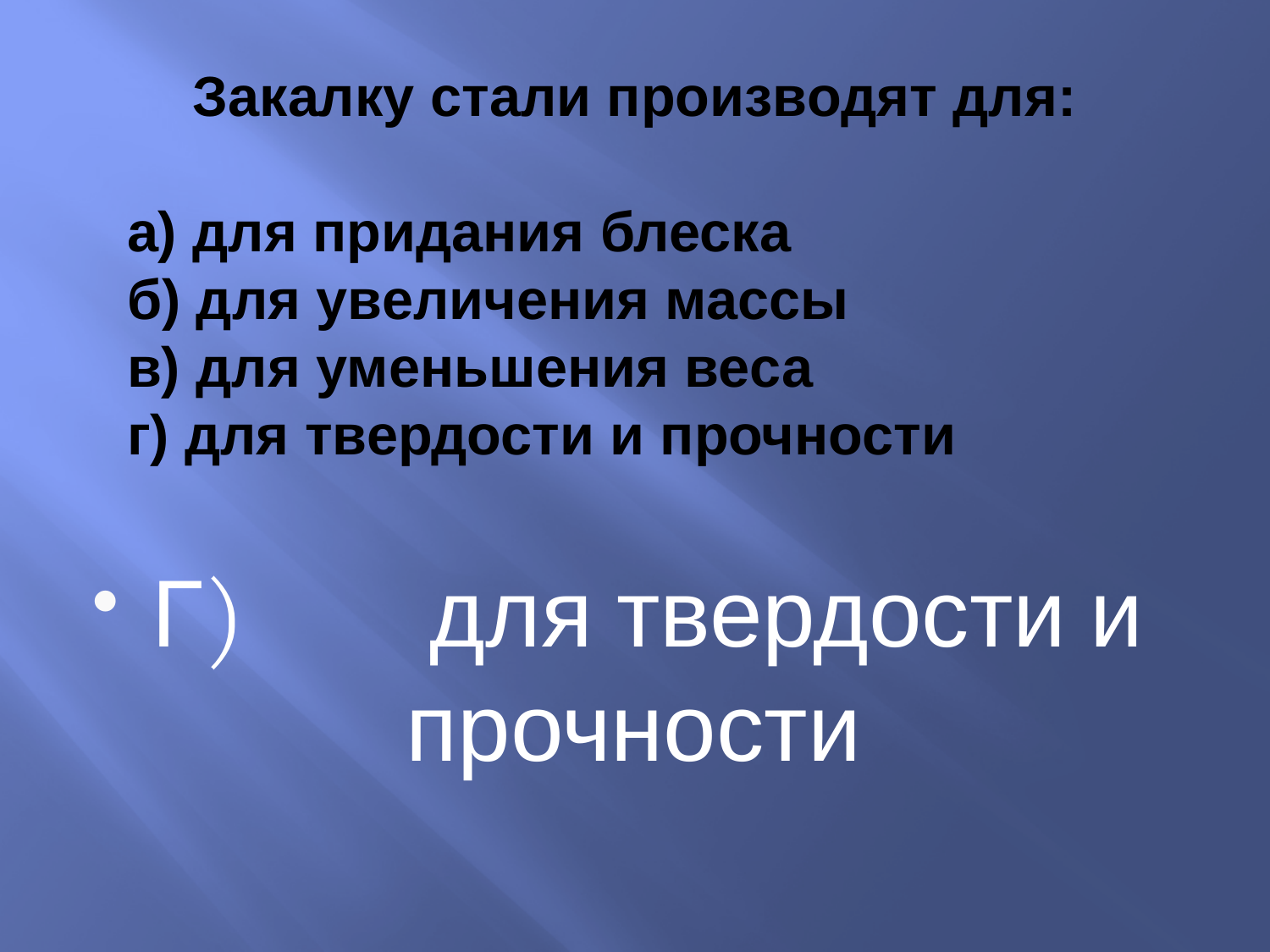

# Закалку стали производят для: а) для придания блеска б) для увеличения массы в) для уменьшения веса г) для твердости и прочности
Г)		 для твердости и 			прочности